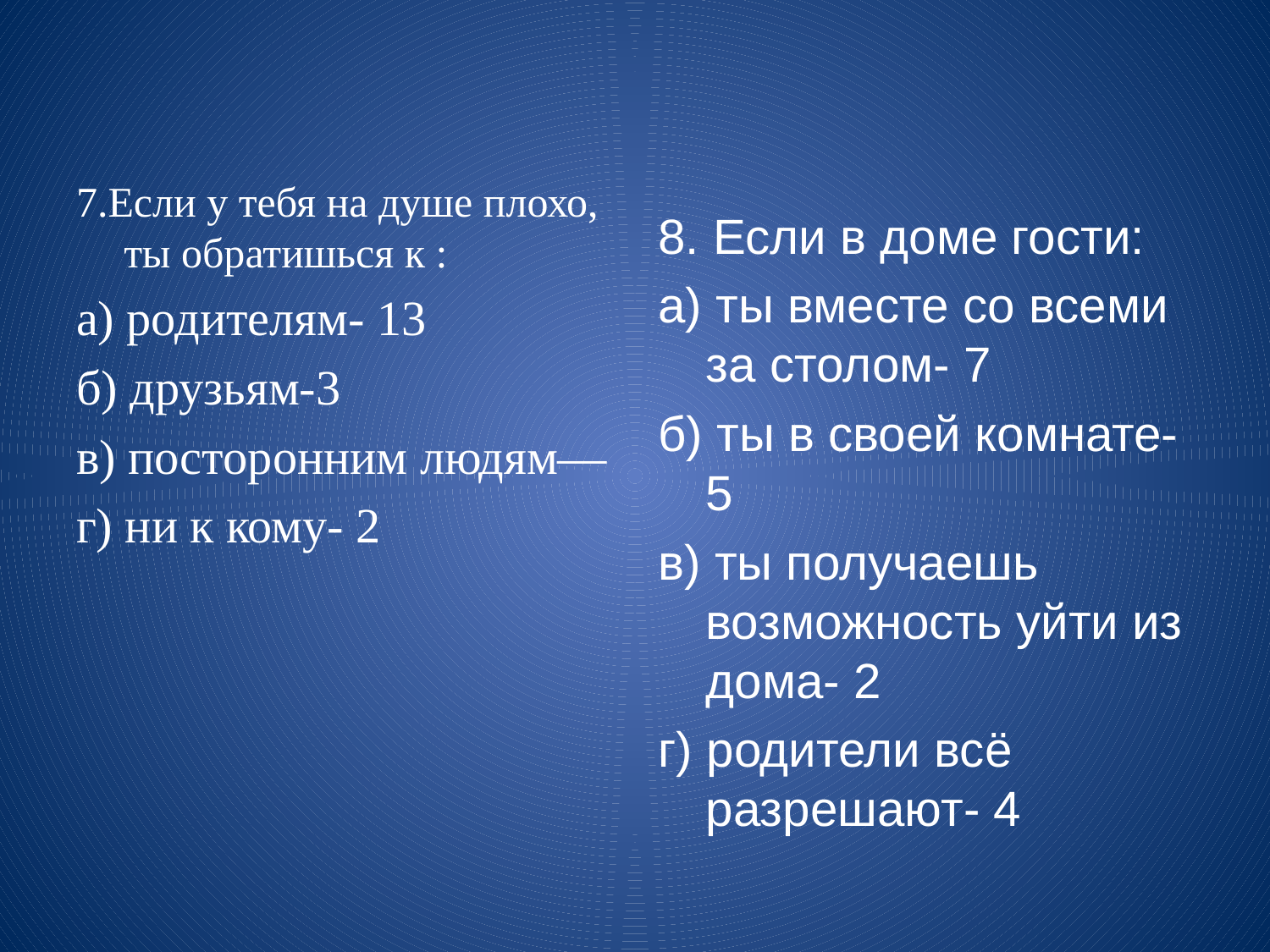

#
7.Если у тебя на душе плохо, ты обратишься к :
а) родителям- 13
б) друзьям-3
в) посторонним людям—
г) ни к кому- 2

8. Если в доме гости:
а) ты вместе со всеми за столом- 7
б) ты в своей комнате- 5
в) ты получаешь возможность уйти из дома- 2
г) родители всё разрешают- 4